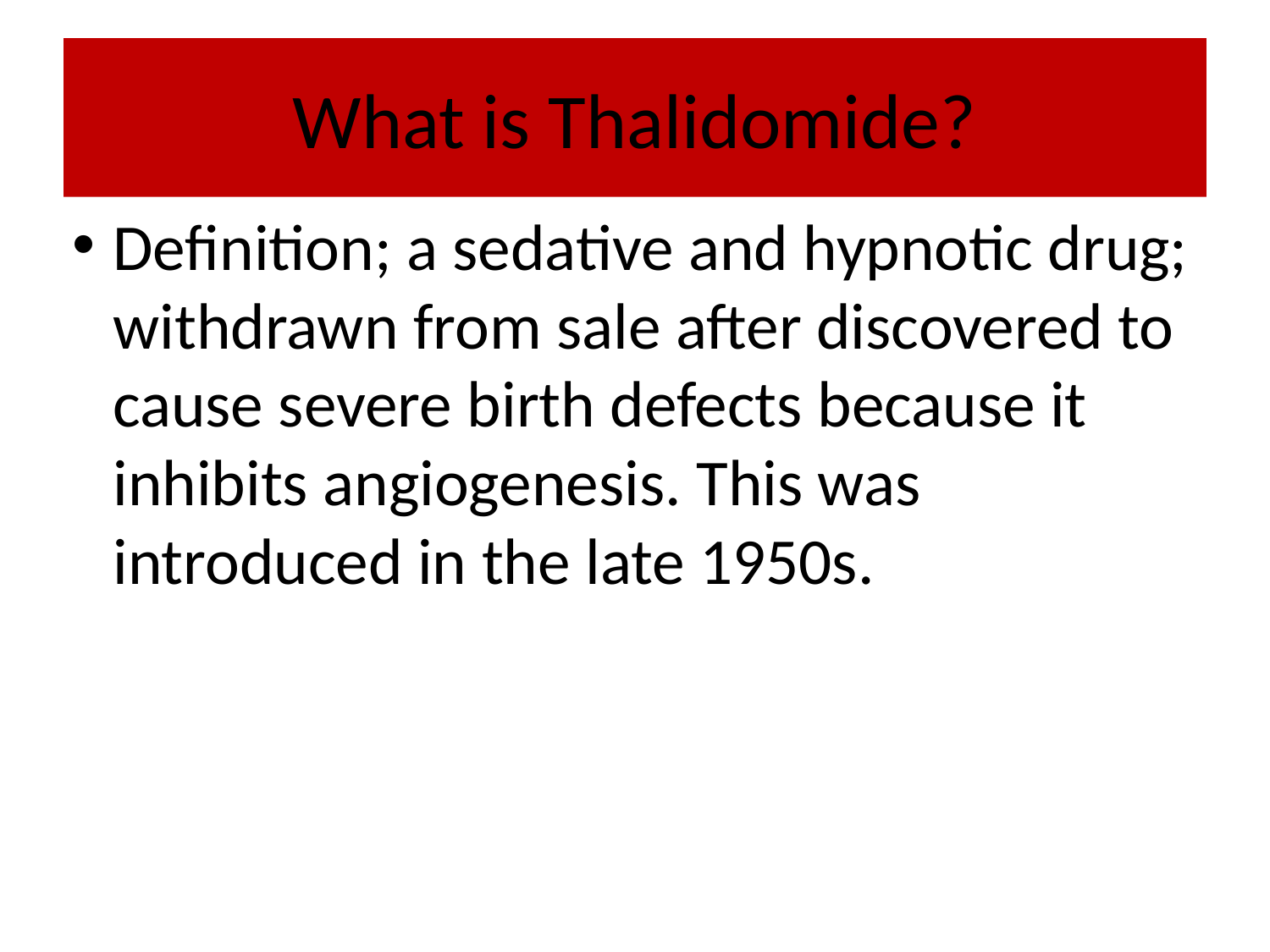

# What is Thalidomide?
Definition; a sedative and hypnotic drug; withdrawn from sale after discovered to cause severe birth defects because it inhibits angiogenesis. This was introduced in the late 1950s.